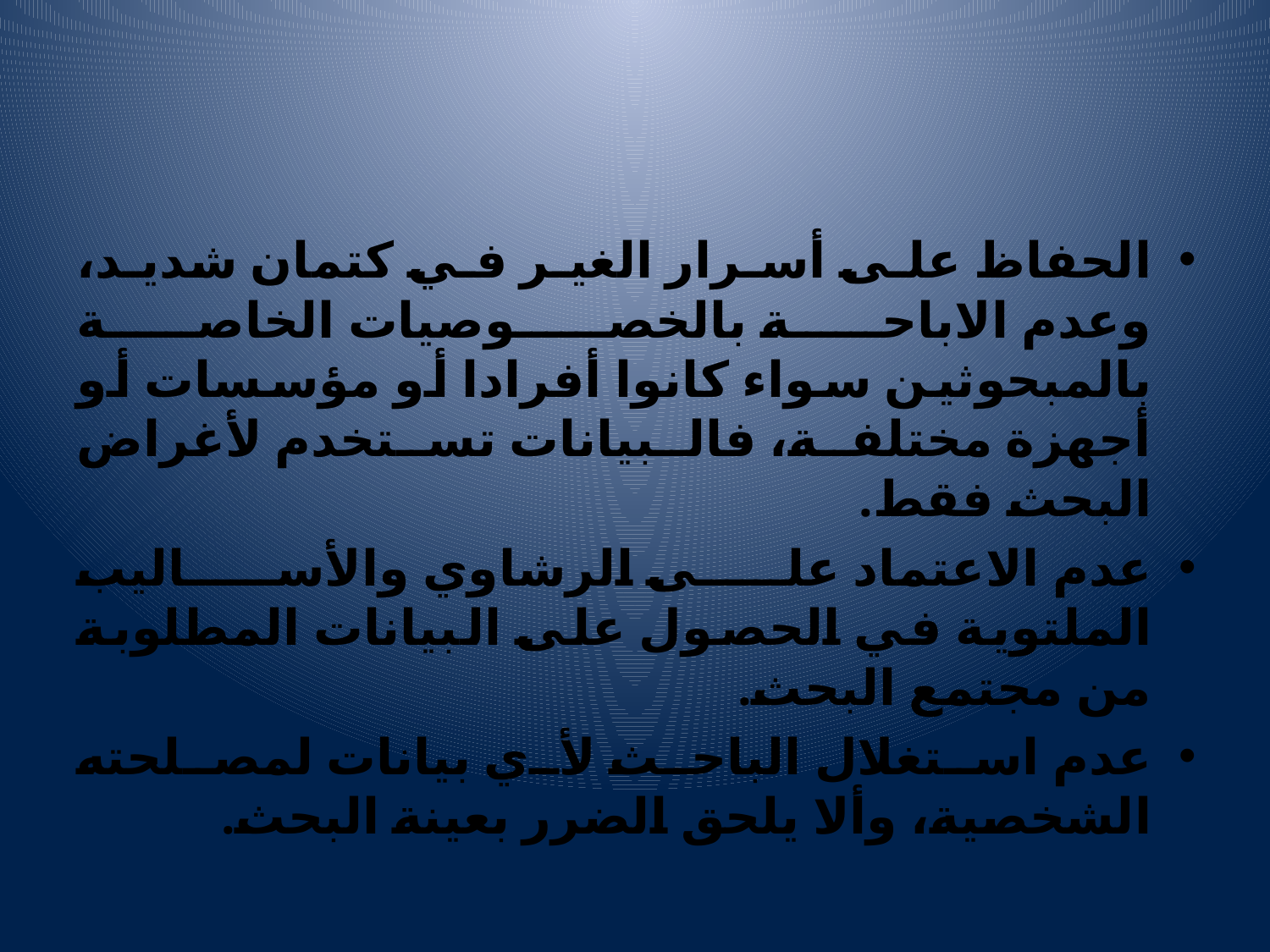

#
الحفاظ على أسرار الغير في كتمان شديد، وعدم الاباحة بالخصوصيات الخاصة بالمبحوثين سواء كانوا أفرادا أو مؤسسات أو أجهزة مختلفة، فالبيانات تستخدم لأغراض البحث فقط.
عدم الاعتماد على الرشاوي والأساليب الملتوية في الحصول على البيانات المطلوبة من مجتمع البحث.
عدم استغلال الباحث لأي بيانات لمصلحته الشخصية، وألا يلحق الضرر بعينة البحث.